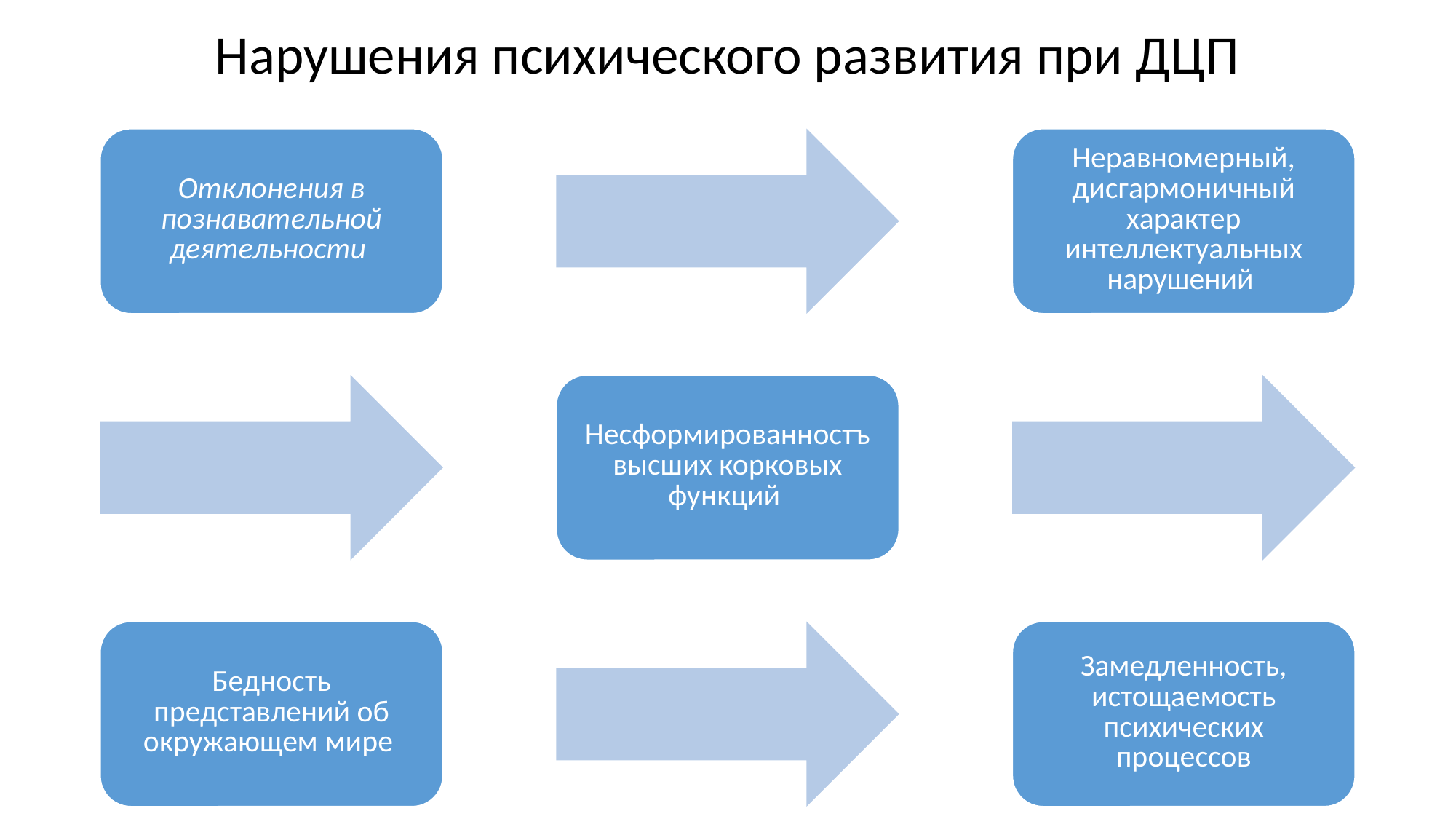

# Нарушения психического развития при ДЦП
Отклонения в познавательной деятельности
Неравномерный, дисгармоничный характер интеллектуальных нарушений
Несформированностъ высших корковых функций
Замедленность, истощаемость психических процессов
Бедность представлений об окружающем мире